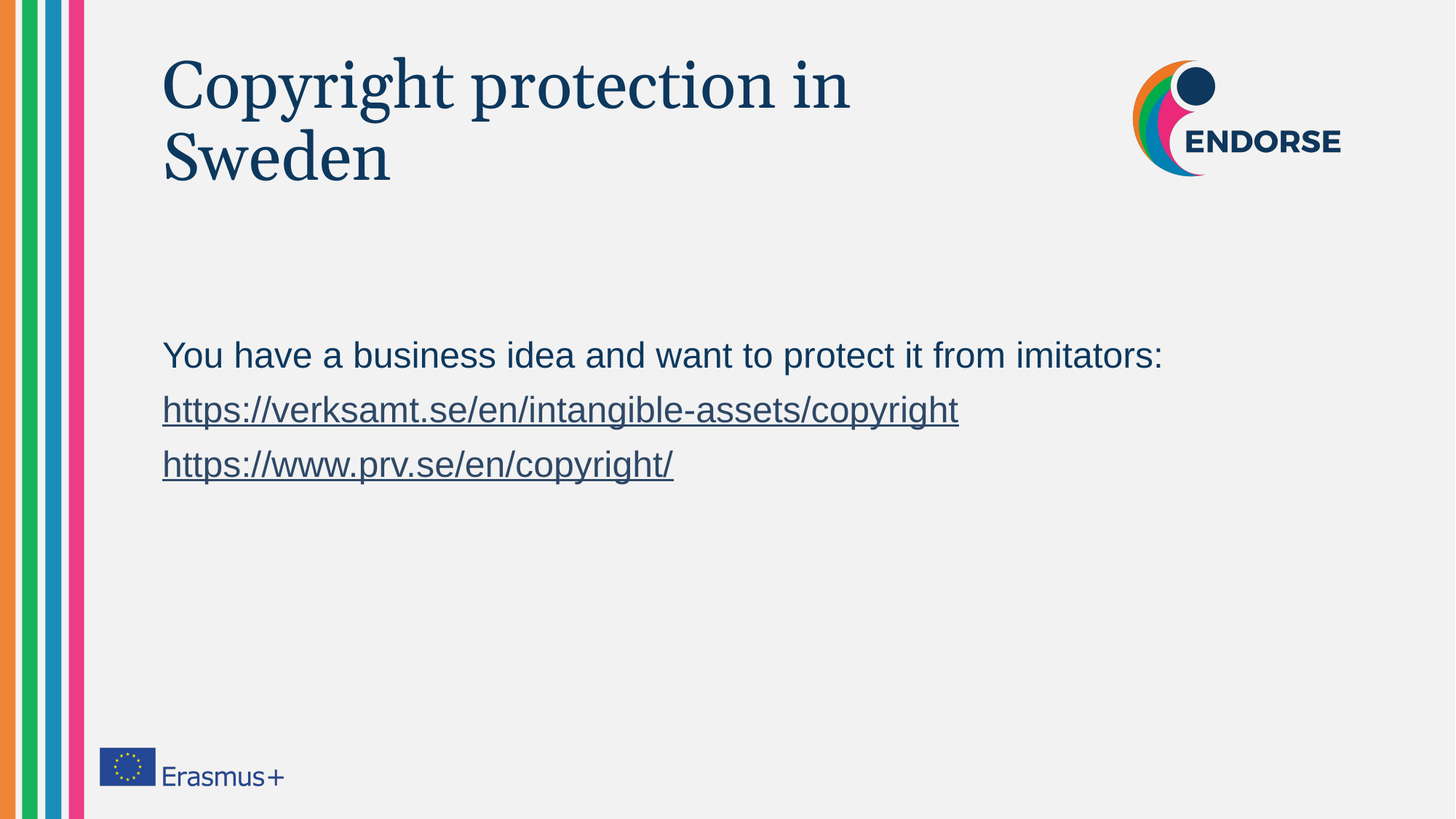

# Copyright protection in Sweden

You have a business idea and want to protect it from imitators:
https://verksamt.se/en/intangible-assets/copyright
https://www.prv.se/en/copyright/